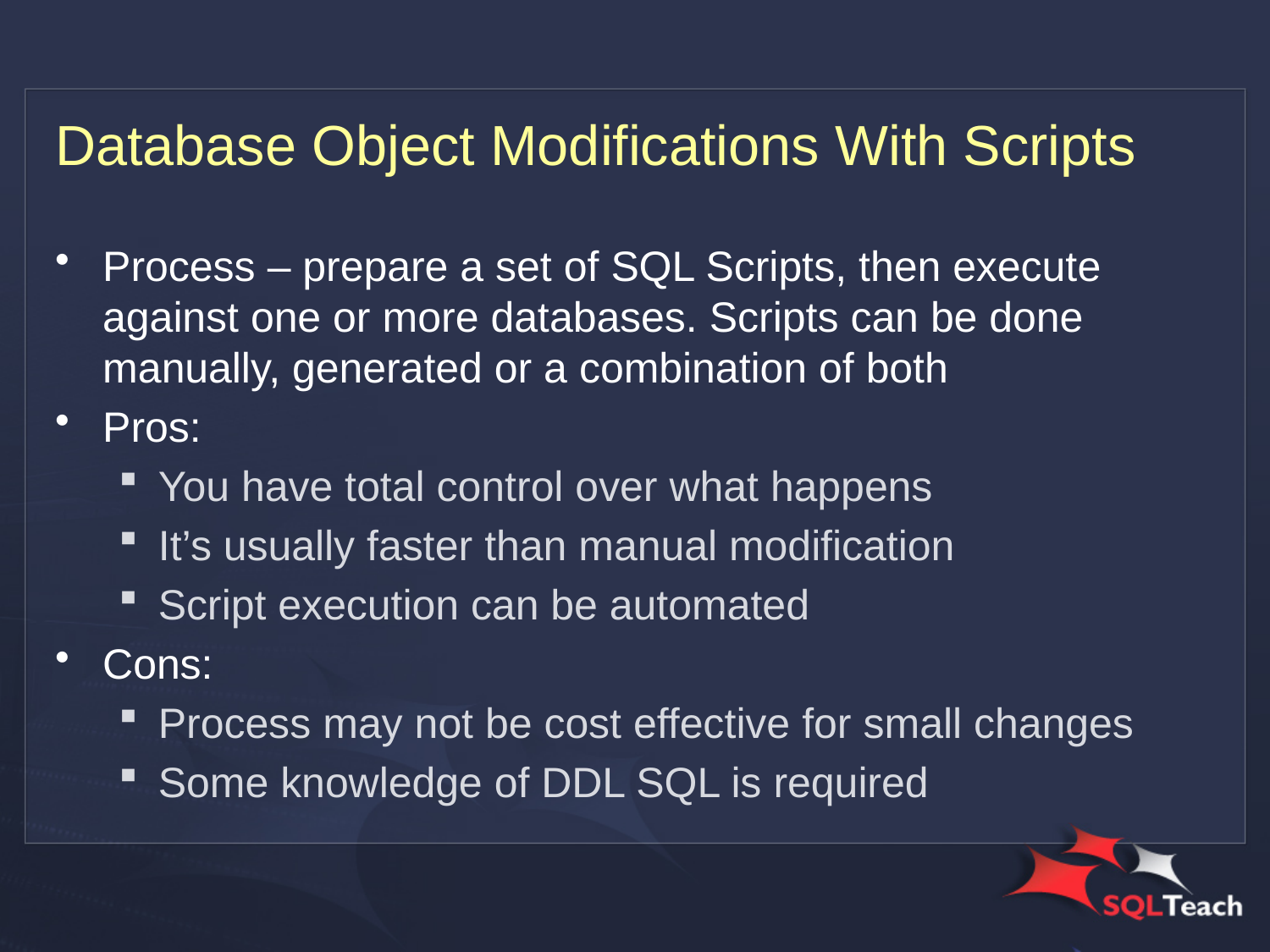

# Database Object Modifications With Scripts
Process – prepare a set of SQL Scripts, then execute against one or more databases. Scripts can be done manually, generated or a combination of both
Pros:
You have total control over what happens
It’s usually faster than manual modification
Script execution can be automated
Cons:
Process may not be cost effective for small changes
Some knowledge of DDL SQL is required